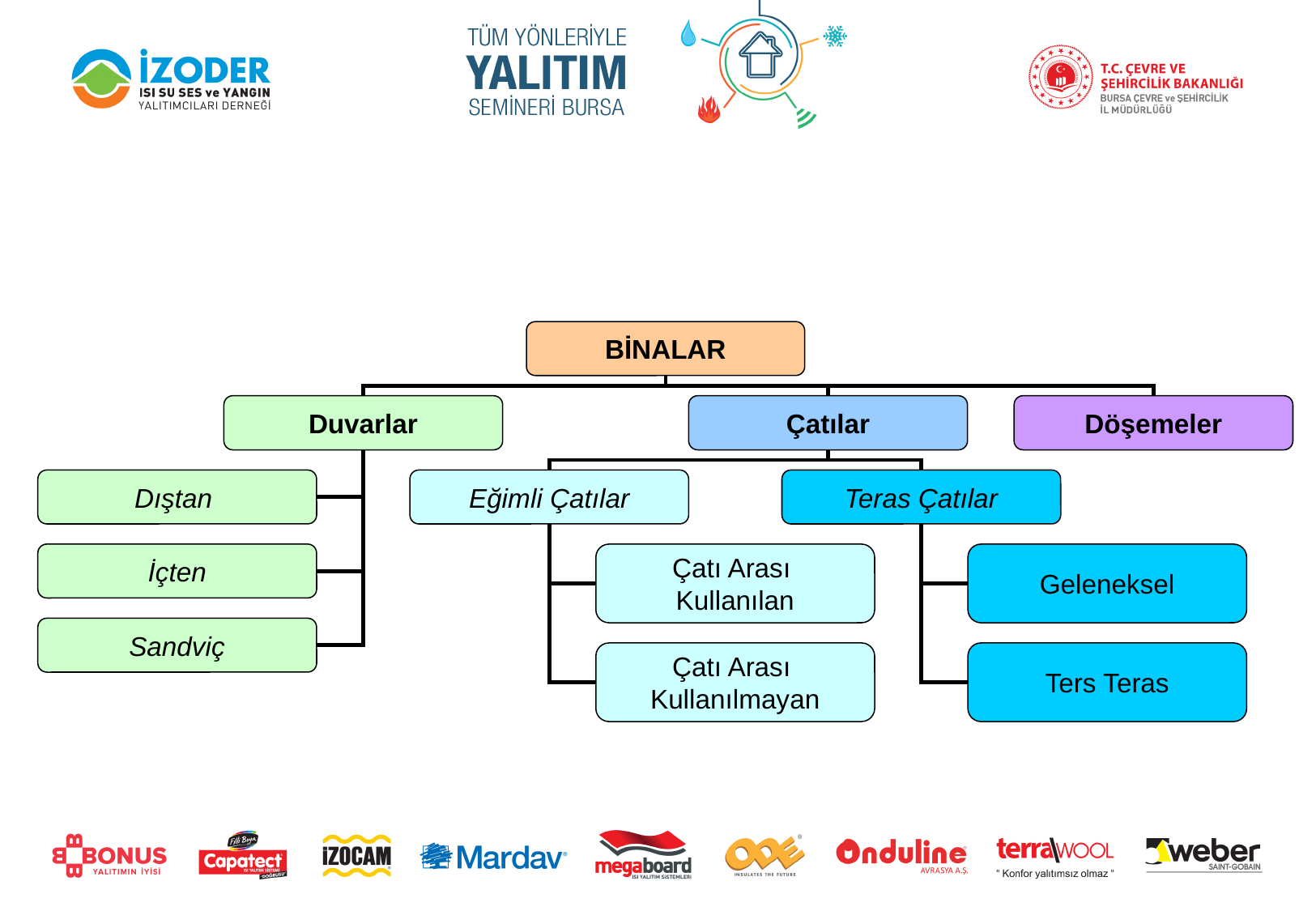

BİNALAR
Duvarlar
Çatılar
Döşemeler
Dıştan
Eğimli Çatılar
Teras Çatılar
İçten
Çatı Arası
Kullanılan
Geleneksel
Sandviç
Çatı Arası
Kullanılmayan
Ters Teras